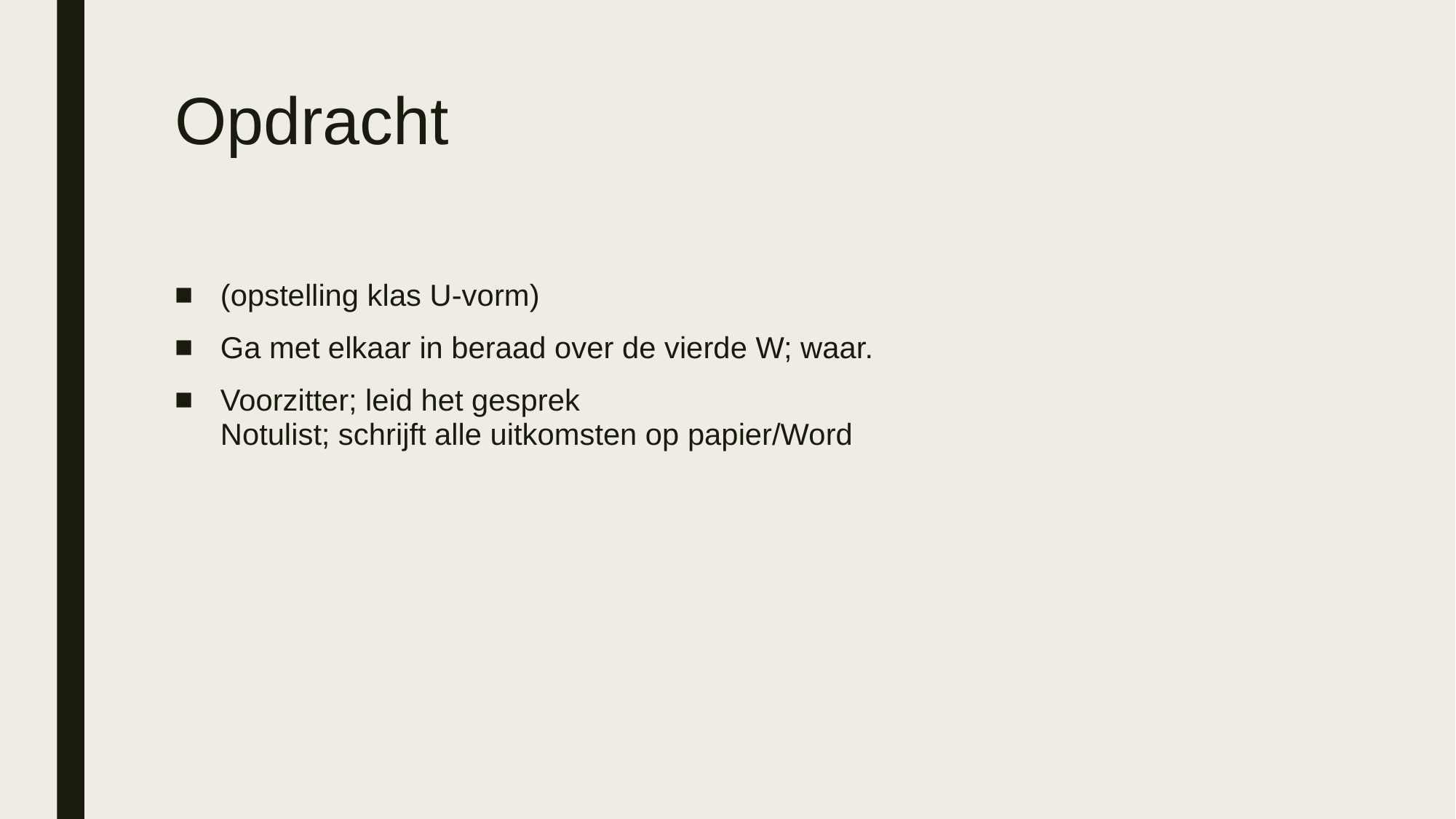

# Opdracht
(opstelling klas U-vorm)
Ga met elkaar in beraad over de vierde W; waar.
Voorzitter; leid het gesprek
Notulist; schrijft alle uitkomsten op papier/Word